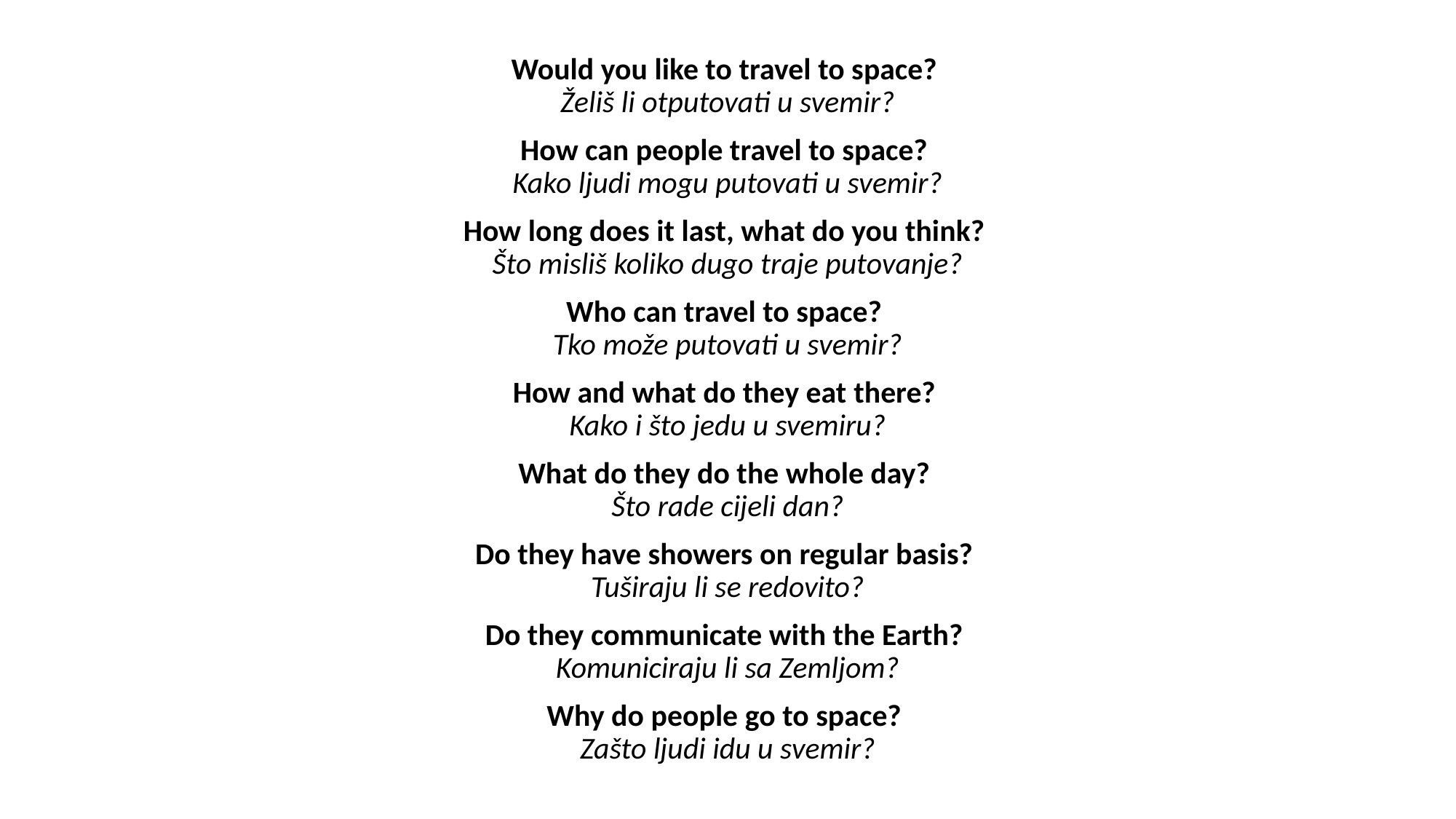

Would you like to travel to space?
Želiš li otputovati u svemir?
How can people travel to space?
Kako ljudi mogu putovati u svemir?
How long does it last, what do you think?
Što misliš koliko dugo traje putovanje?
Who can travel to space?
Tko može putovati u svemir?
How and what do they eat there?
Kako i što jedu u svemiru?
What do they do the whole day?
Što rade cijeli dan?
Do they have showers on regular basis?
Tuširaju li se redovito?
Do they communicate with the Earth?
Komuniciraju li sa Zemljom?
Why do people go to space?
Zašto ljudi idu u svemir?